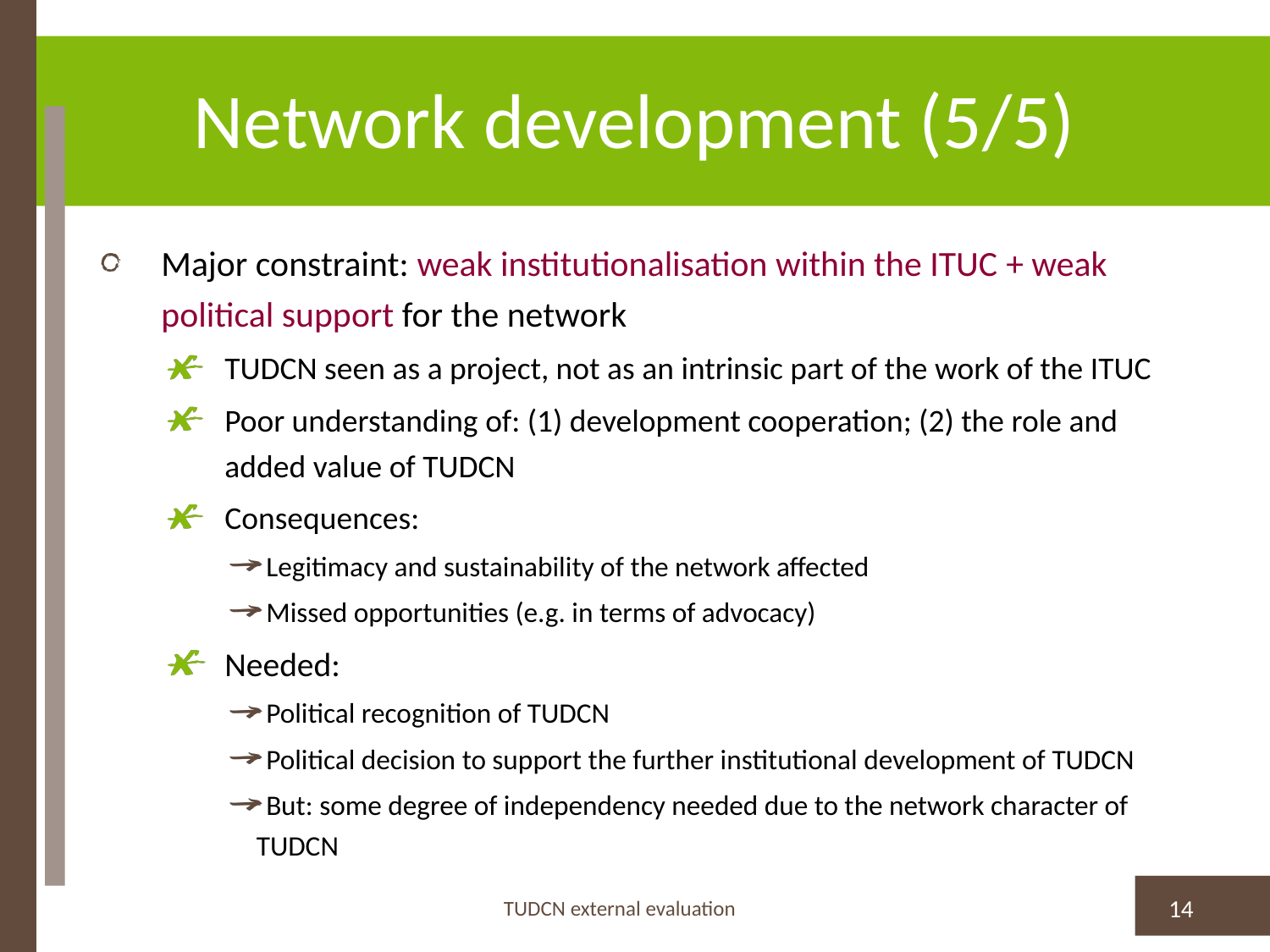

# Network development (5/5)
Major constraint: weak institutionalisation within the ITUC + weak political support for the network
TUDCN seen as a project, not as an intrinsic part of the work of the ITUC
Poor understanding of: (1) development cooperation; (2) the role and added value of TUDCN
Consequences:
Legitimacy and sustainability of the network affected
Missed opportunities (e.g. in terms of advocacy)
Needed:
Political recognition of TUDCN
Political decision to support the further institutional development of TUDCN
But: some degree of independency needed due to the network character of TUDCN
TUDCN external evaluation
14